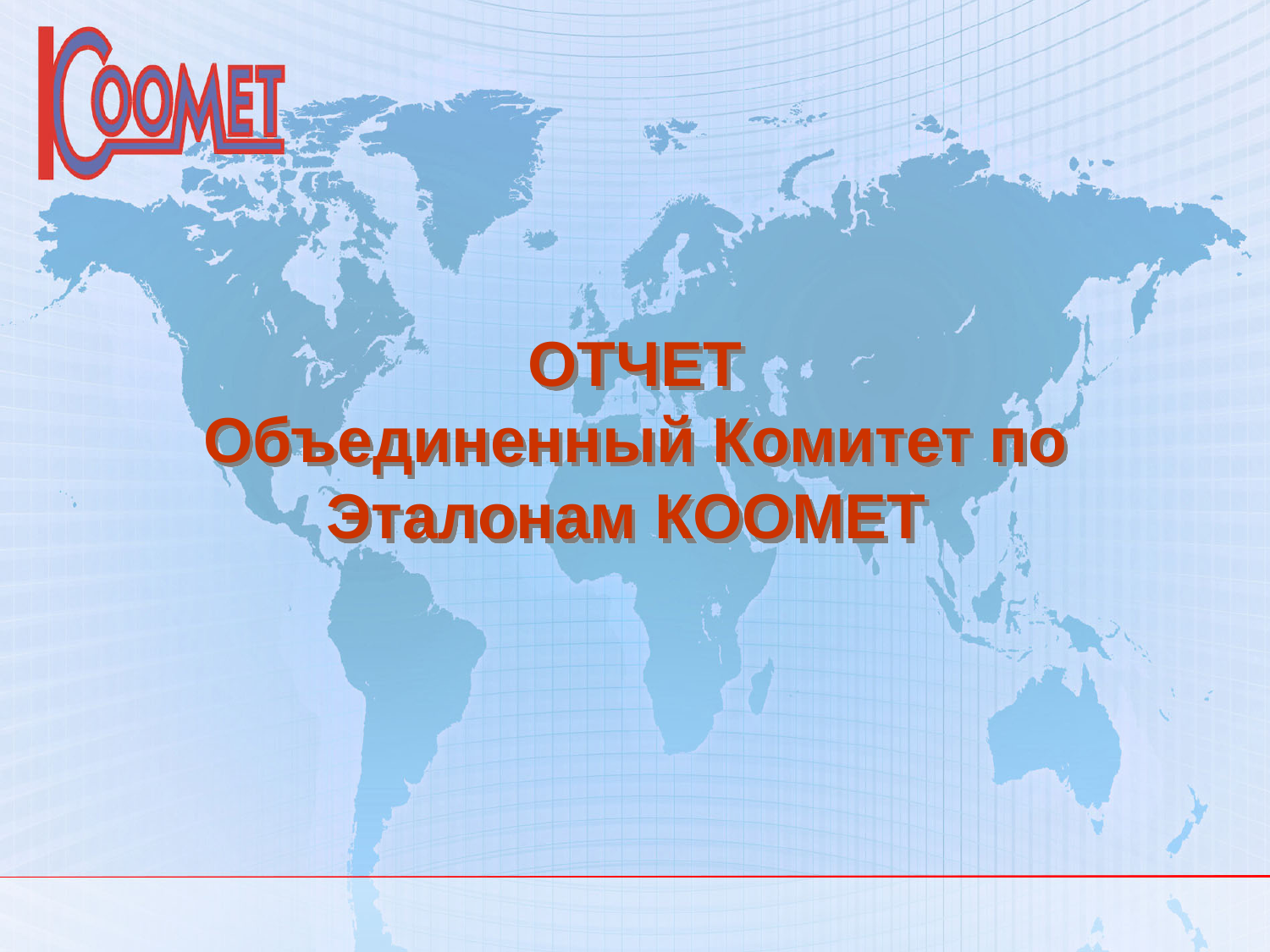

# ОТЧЕТ Объединенный Комитет по Эталонам КООМЕТ